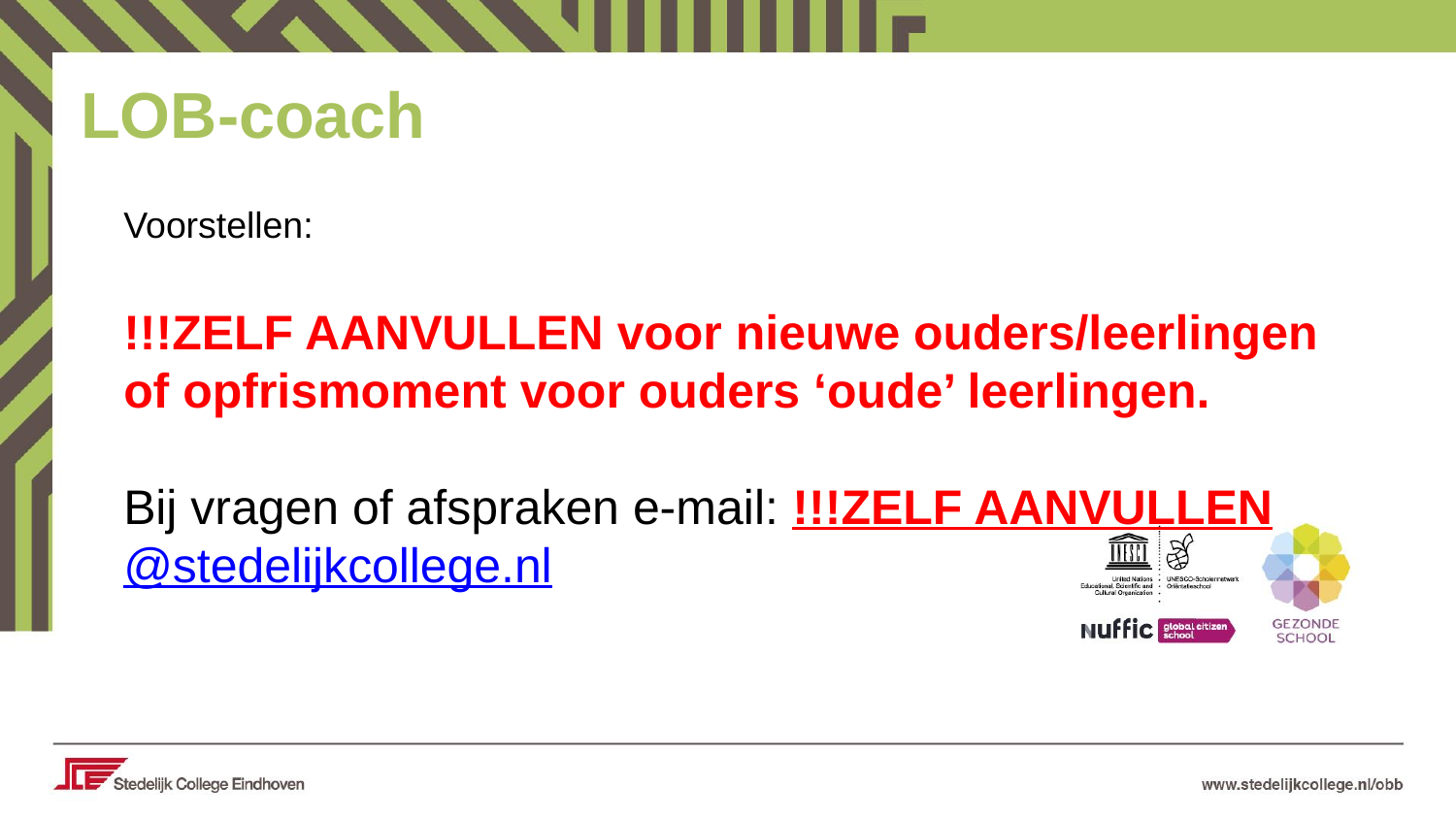

LOB-coach
Voorstellen:

!!!ZELF AANVULLEN voor nieuwe ouders/leerlingen of opfrismoment voor ouders ‘oude’ leerlingen.

Bij vragen of afspraken e-mail: !!!ZELF AANVULLEN@stedelijkcollege.nl